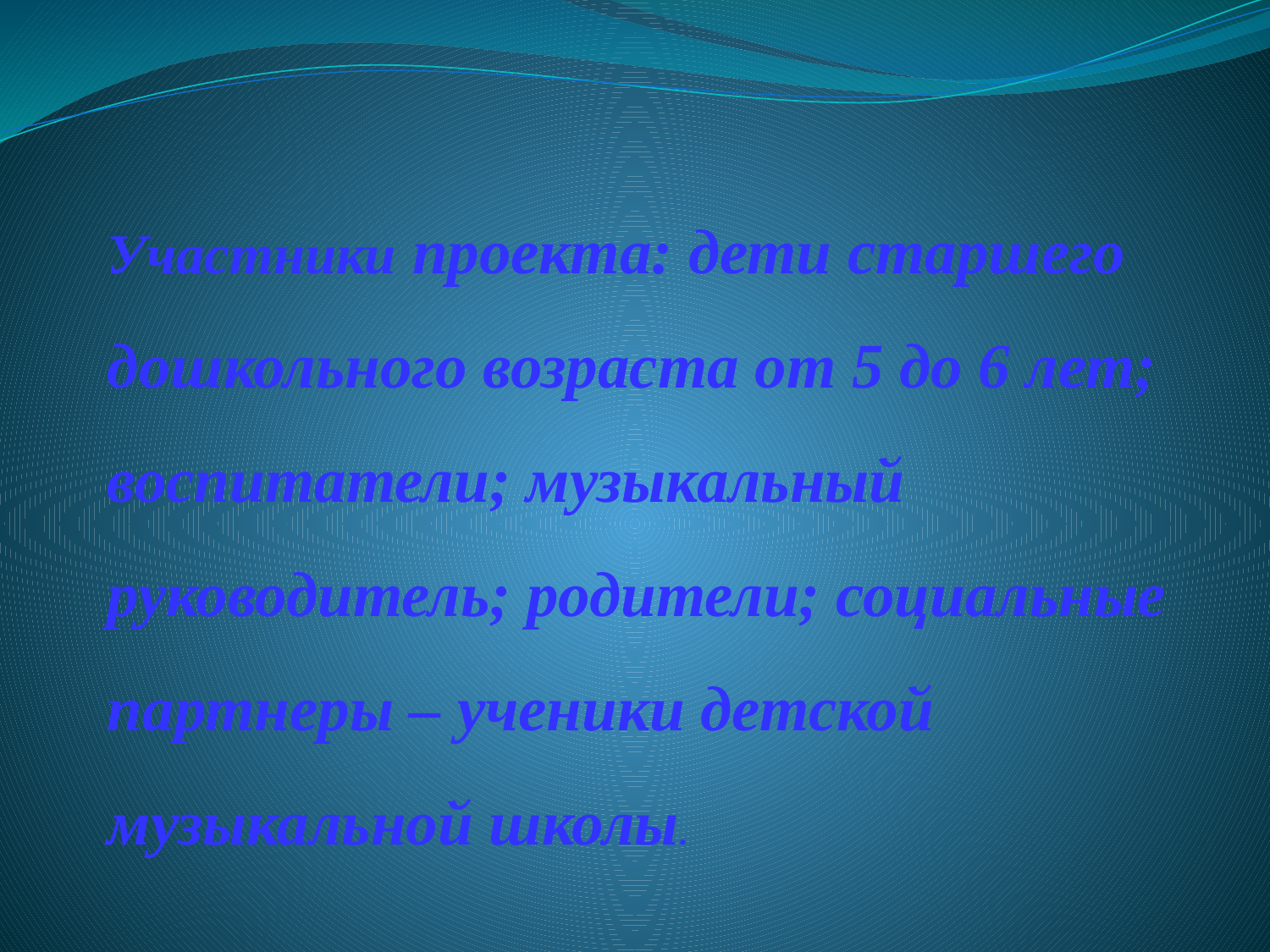

Участники проекта: дети старшего дошкольного возраста от 5 до 6 лет; воспитатели; музыкальный руководитель; родители; социальные партнеры – ученики детской музыкальной школы.